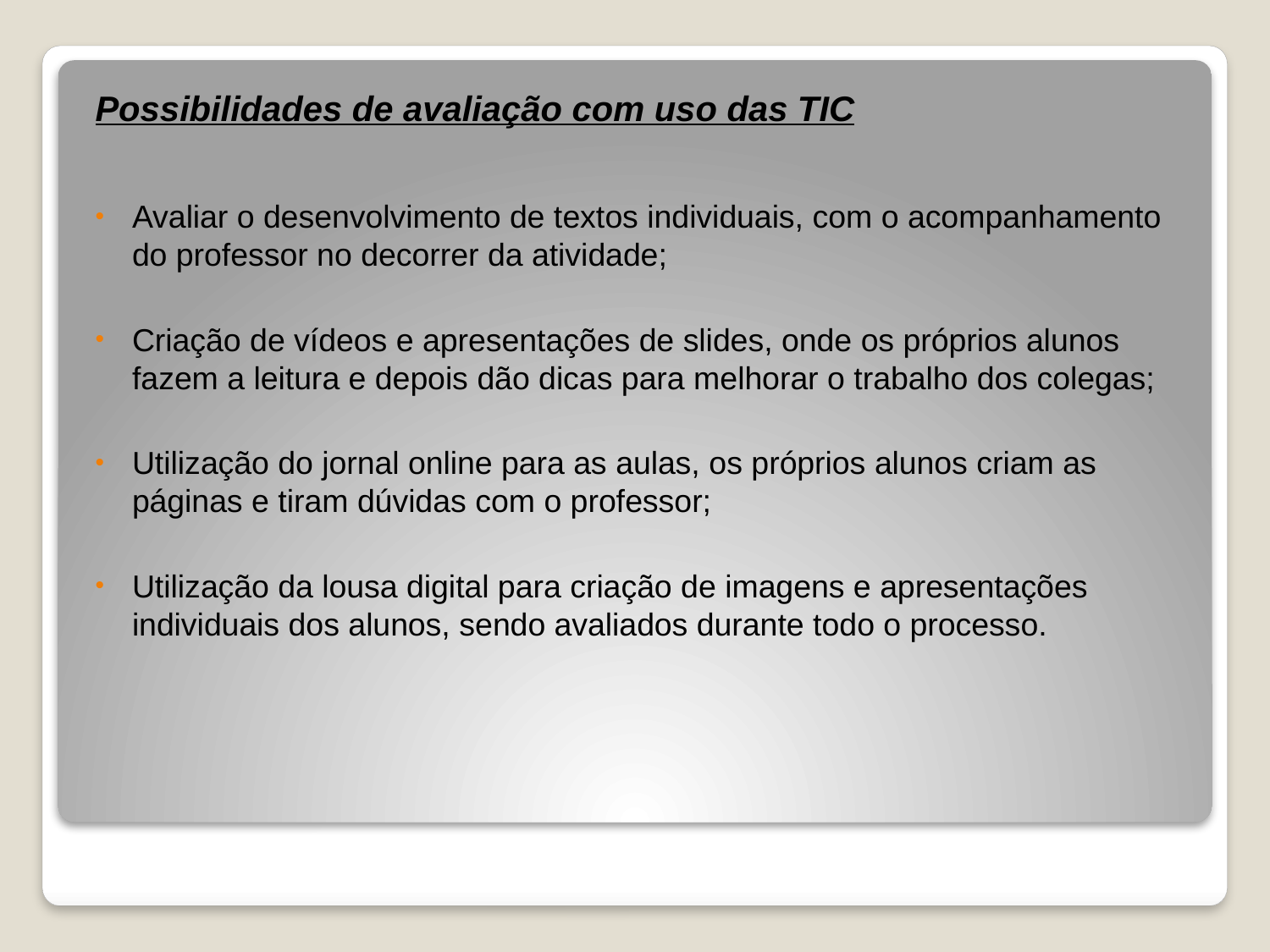

Possibilidades de avaliação com uso das TIC

Avaliar o desenvolvimento de textos individuais, com o acompanhamento do professor no decorrer da atividade;

Criação de vídeos e apresentações de slides, onde os próprios alunos fazem a leitura e depois dão dicas para melhorar o trabalho dos colegas;

Utilização do jornal online para as aulas, os próprios alunos criam as páginas e tiram dúvidas com o professor;

Utilização da lousa digital para criação de imagens e apresentações individuais dos alunos, sendo avaliados durante todo o processo.